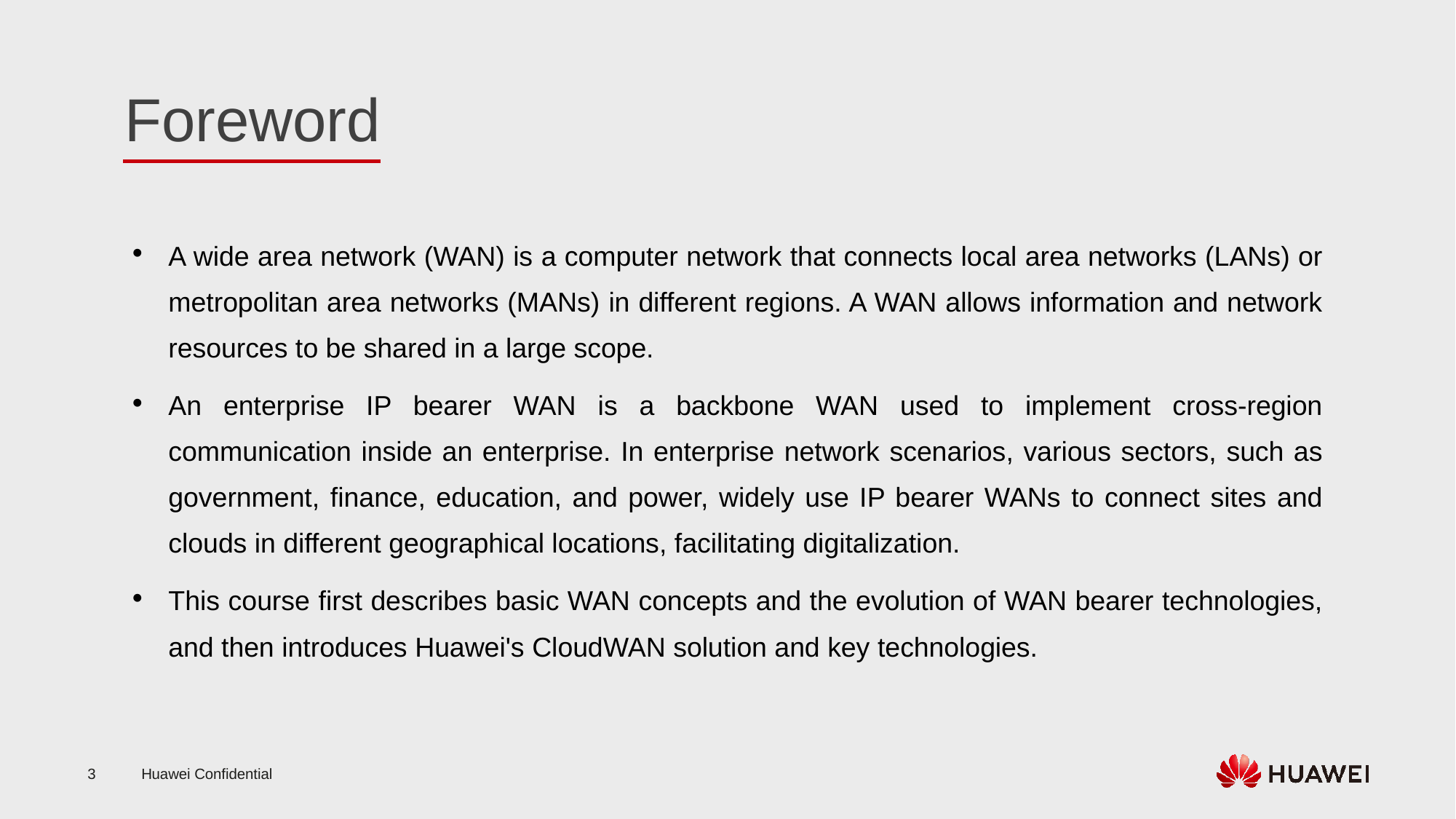

A wide area network (WAN) is a computer network that connects local area networks (LANs) or metropolitan area networks (MANs) in different regions. A WAN allows information and network resources to be shared in a large scope.
An enterprise IP bearer WAN is a backbone WAN used to implement cross-region communication inside an enterprise. In enterprise network scenarios, various sectors, such as government, finance, education, and power, widely use IP bearer WANs to connect sites and clouds in different geographical locations, facilitating digitalization.
This course first describes basic WAN concepts and the evolution of WAN bearer technologies, and then introduces Huawei's CloudWAN solution and key technologies.